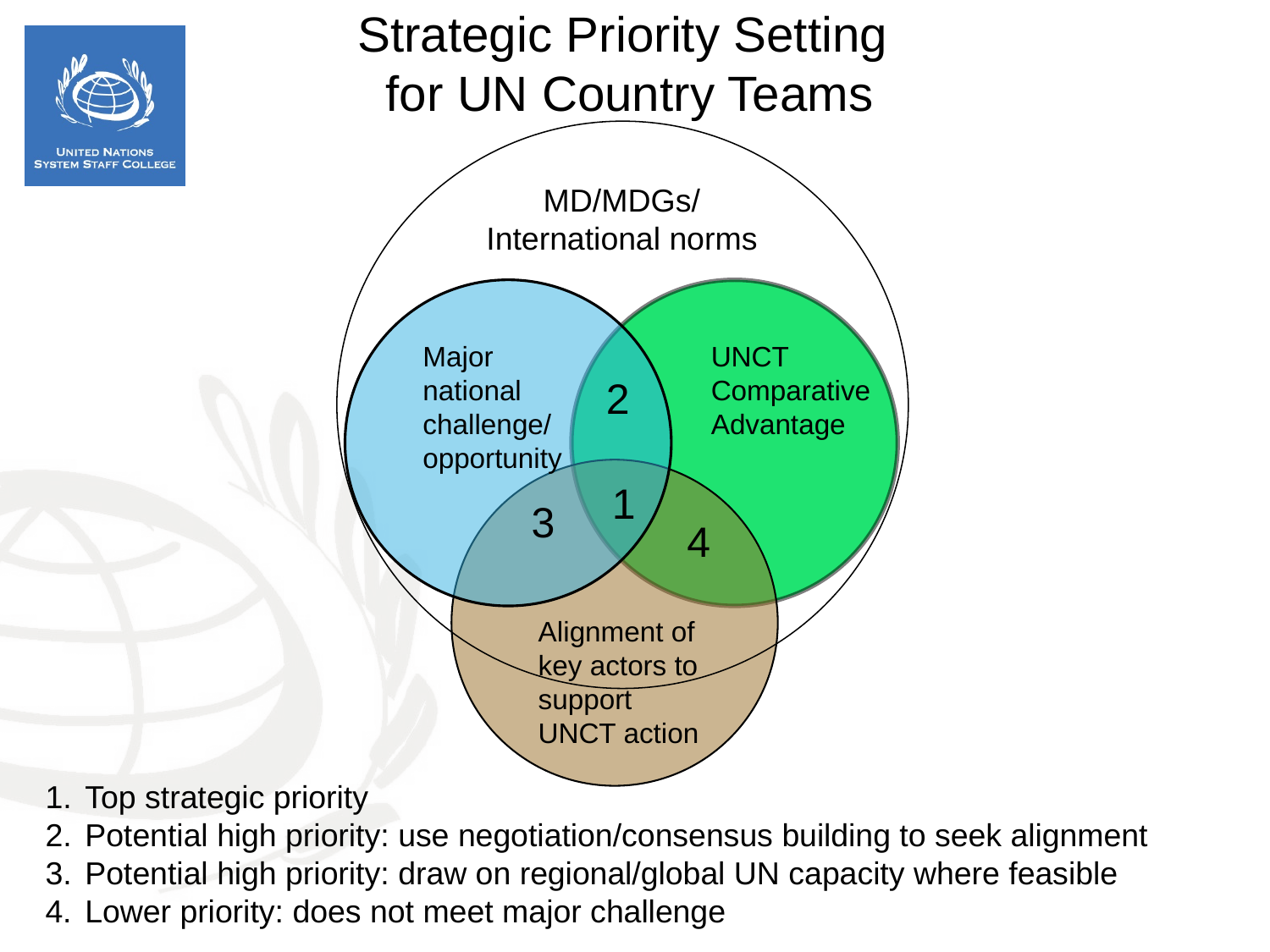

Strategic Priority Setting
for UN Country Teams

MD/MDGs/
International norms

Major national challenge/ opportunity

UNCT Comparative Advantage
2

Alignment of key actors to support UNCT action
1
3
4
Top strategic priority
Potential high priority: use negotiation/consensus building to seek alignment
Potential high priority: draw on regional/global UN capacity where feasible
4.	Lower priority: does not meet major challenge